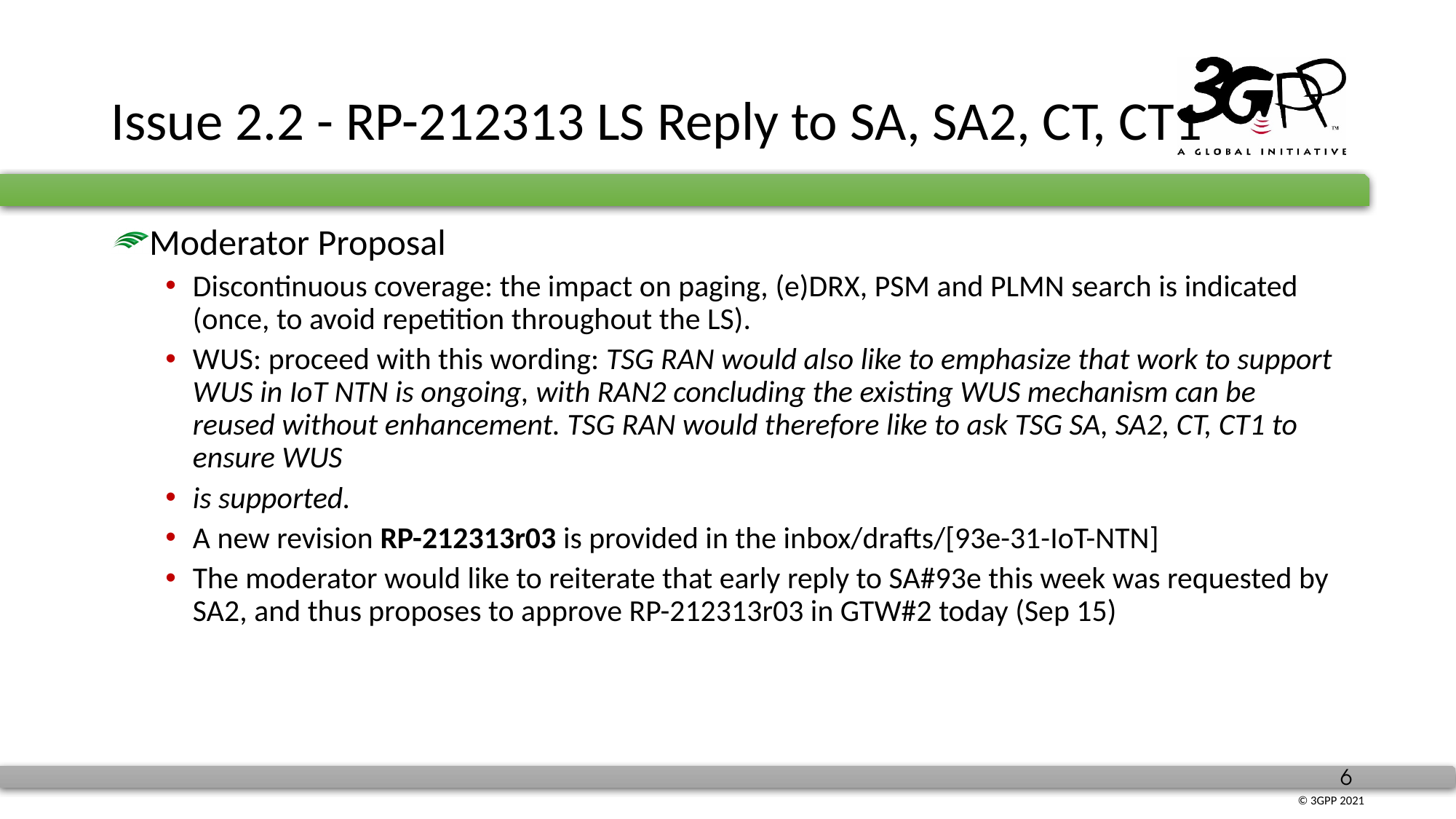

# Issue 2.2 - RP-212313 LS Reply to SA, SA2, CT, CT1
Moderator Proposal
Discontinuous coverage: the impact on paging, (e)DRX, PSM and PLMN search is indicated (once, to avoid repetition throughout the LS).
WUS: proceed with this wording: TSG RAN would also like to emphasize that work to support WUS in IoT NTN is ongoing, with RAN2 concluding the existing WUS mechanism can be reused without enhancement. TSG RAN would therefore like to ask TSG SA, SA2, CT, CT1 to ensure WUS
is supported.
A new revision RP-212313r03 is provided in the inbox/drafts/[93e-31-IoT-NTN]
The moderator would like to reiterate that early reply to SA#93e this week was requested by SA2, and thus proposes to approve RP-212313r03 in GTW#2 today (Sep 15)